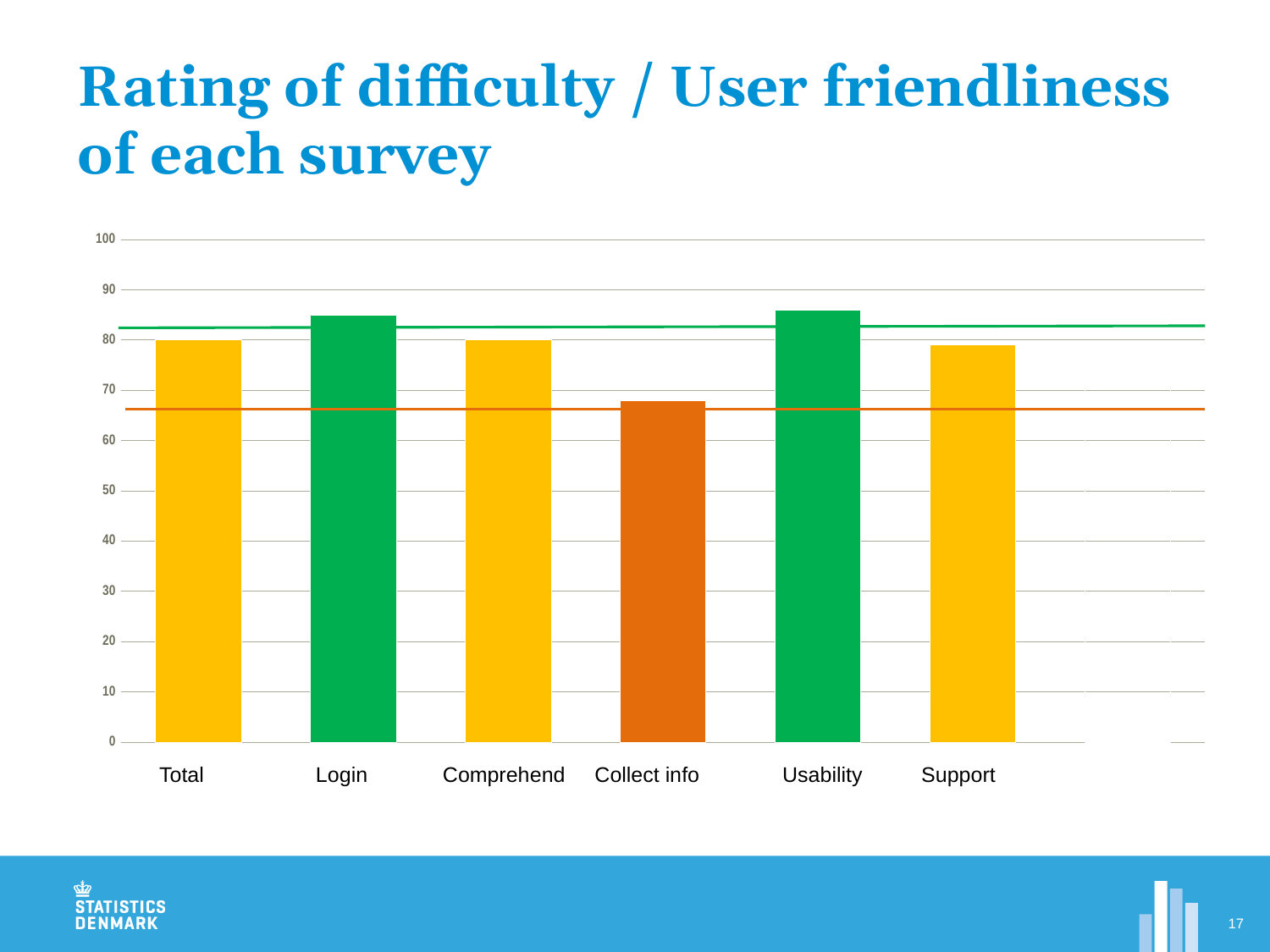

# Rating of difficulty / User friendliness of each survey

### Chart

| Category |  |
|---|---|
| Samlet indeks | 80.0 |
| Adgang | 85.0 |
| Forstå | 80.0 |
| Fremskaf | 68.0 |
| Indtast | 86.0 |
| Support adgang | 79.0 |
| Support indhold | 79.0 |
  Total	       Login	       Comprehend     Collect info	Usability	  Support
17